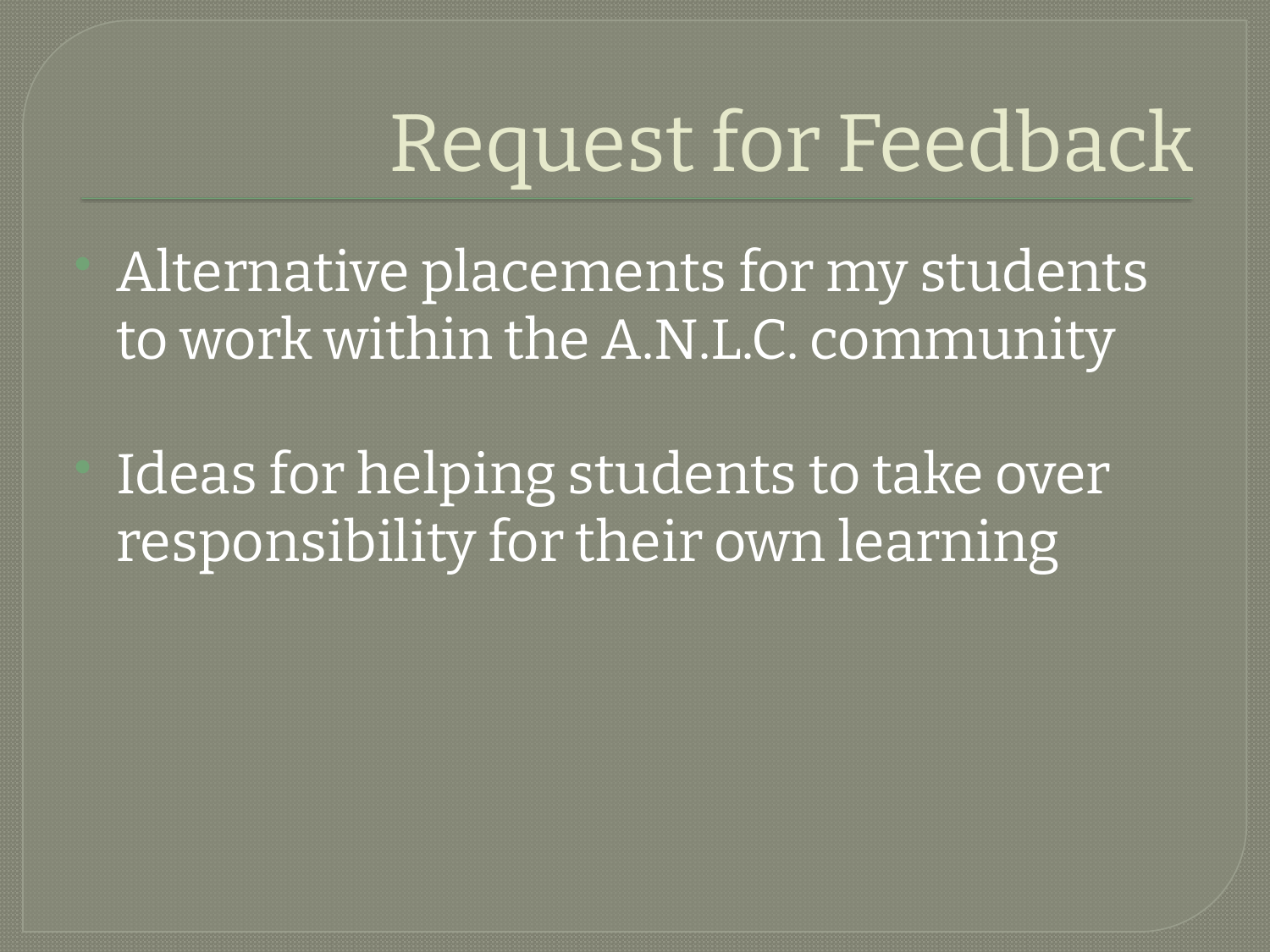

# Request for Feedback
Alternative placements for my students to work within the A.N.L.C. community

Ideas for helping students to take over responsibility for their own learning